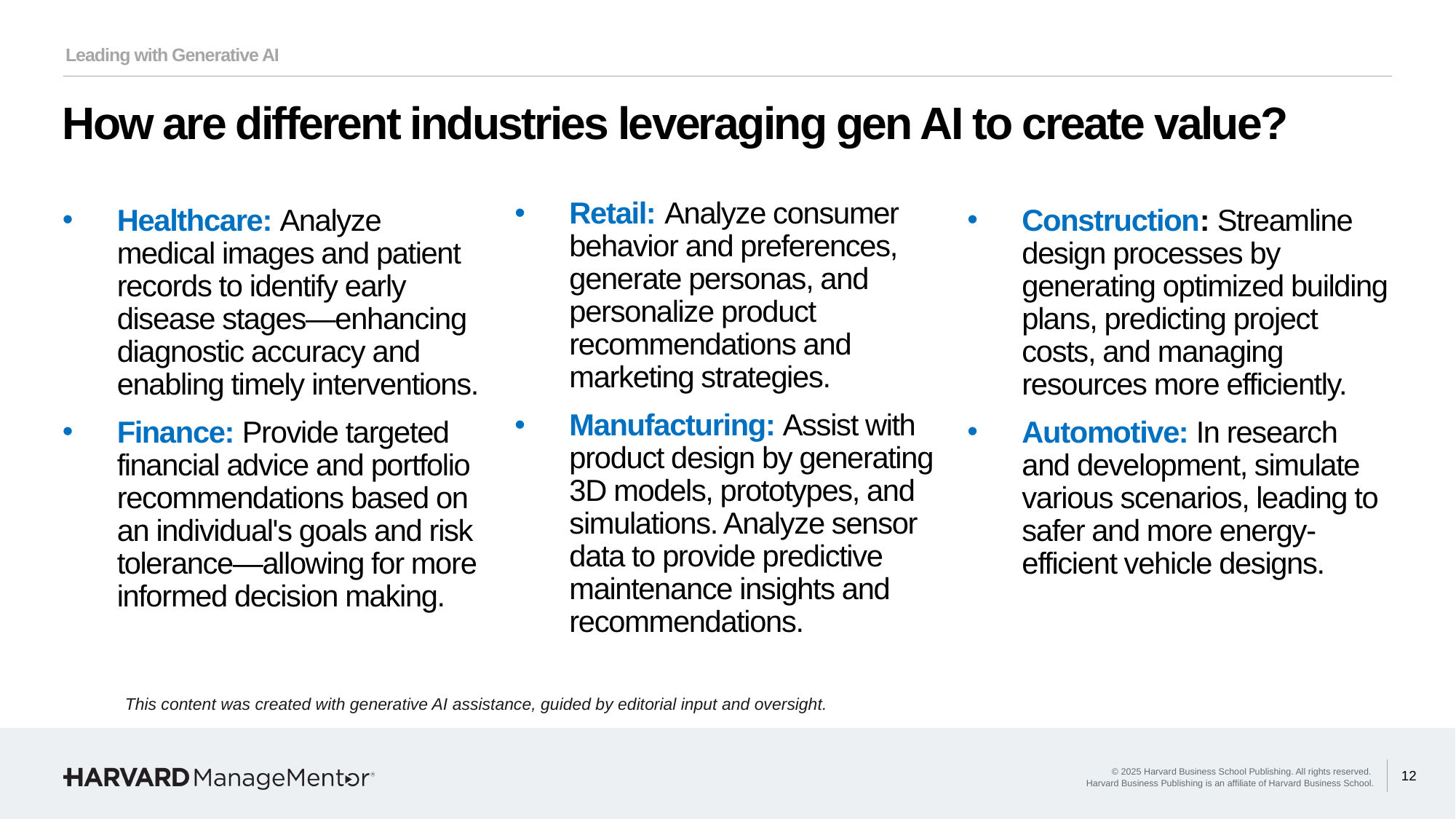

# How are different industries leveraging gen AI to create value?
Retail: Analyze consumer behavior and preferences, generate personas, and personalize product recommendations and marketing strategies.
Manufacturing: Assist with product design by generating 3D models, prototypes, and simulations. Analyze sensor data to provide predictive maintenance insights and recommendations.

Construction: Streamline design processes by generating optimized building plans, predicting project costs, and managing resources more efficiently.
Automotive: In research and development, simulate various scenarios, leading to safer and more energy-efficient vehicle designs.

Healthcare: Analyze medical images and patient records to identify early disease stages—enhancing diagnostic accuracy and enabling timely interventions.
Finance: Provide targeted financial advice and portfolio recommendations based on an individual's goals and risk tolerance—allowing for more informed decision making.

This content was created with generative AI assistance, guided by editorial input and oversight.​